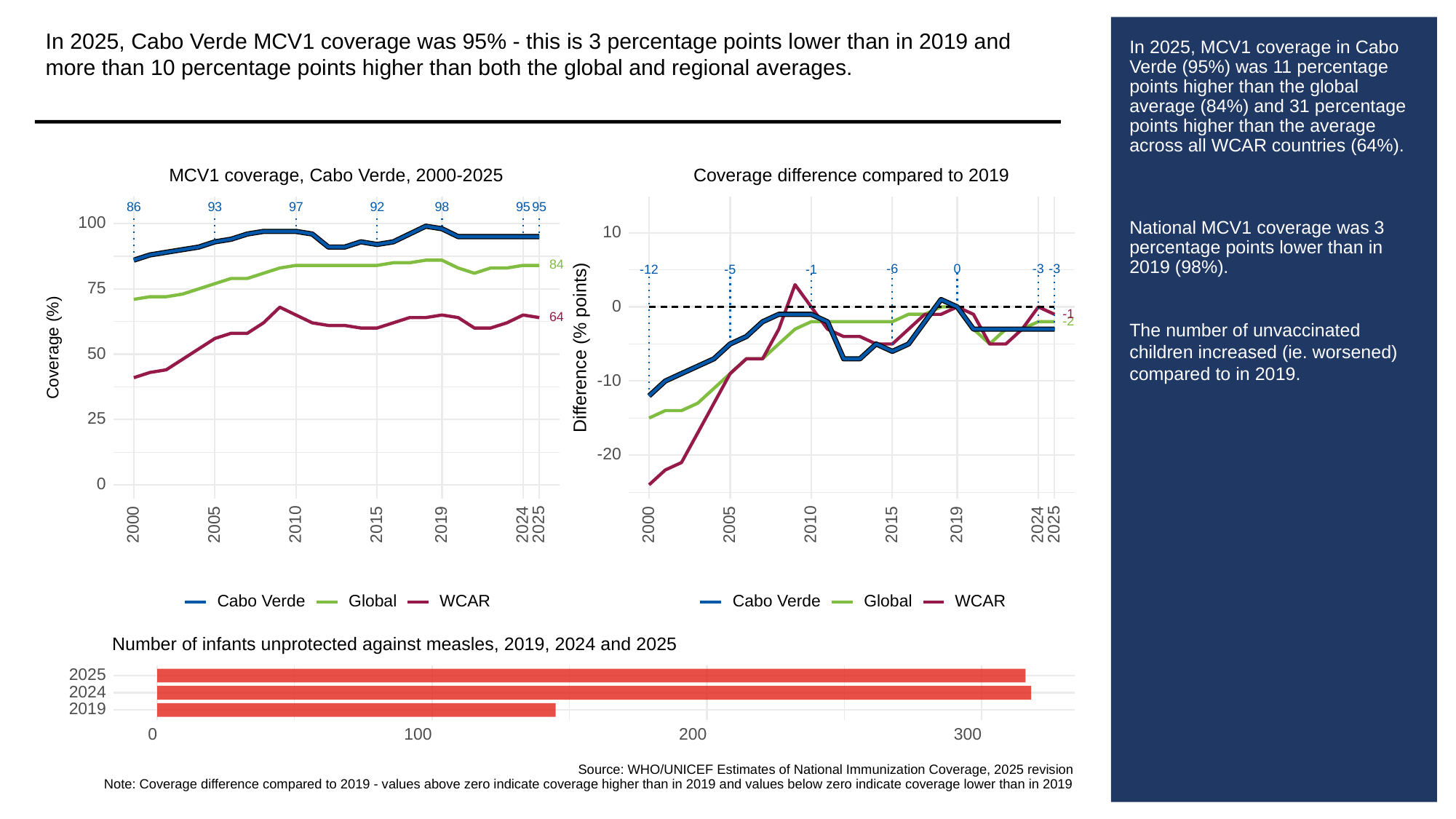

In 2025, Cabo Verde MCV1 coverage was 95% - this is 3 percentage points lower than in 2019 and more than 10 percentage points higher than both the global and regional averages.
# In 2025, MCV1 coverage in Cabo Verde (95%) was 11 percentage points higher than the global average (84%) and 31 percentage points higher than the average across all WCAR countries (64%).

National MCV1 coverage was 3 percentage points lower than in 2019 (98%).

The number of unvaccinated children increased (ie. worsened) compared to in 2019.

MCV1 coverage, Cabo Verde, 2000-2025
Coverage difference compared to 2019

93
86
97
92
98
95
95
100

10

84
-3
-3
-6
0
-12
-1
-5

75

0

-1
64
-2

Difference (% points)
Coverage (%)

50

-10

25

-20

0

2000
2005
2010
2015
2019
2024
2025
2000
2005
2010
2015
2019
2024
2025
Cabo Verde
Global
WCAR
Cabo Verde
Global
WCAR

Number of infants unprotected against measles, 2019, 2024 and 2025

2025

2024

2019

300
0
100
200
Source: WHO/UNICEF Estimates of National Immunization Coverage, 2025 revision
Note: Coverage difference compared to 2019 - values above zero indicate coverage higher than in 2019 and values below zero indicate coverage lower than in 2019